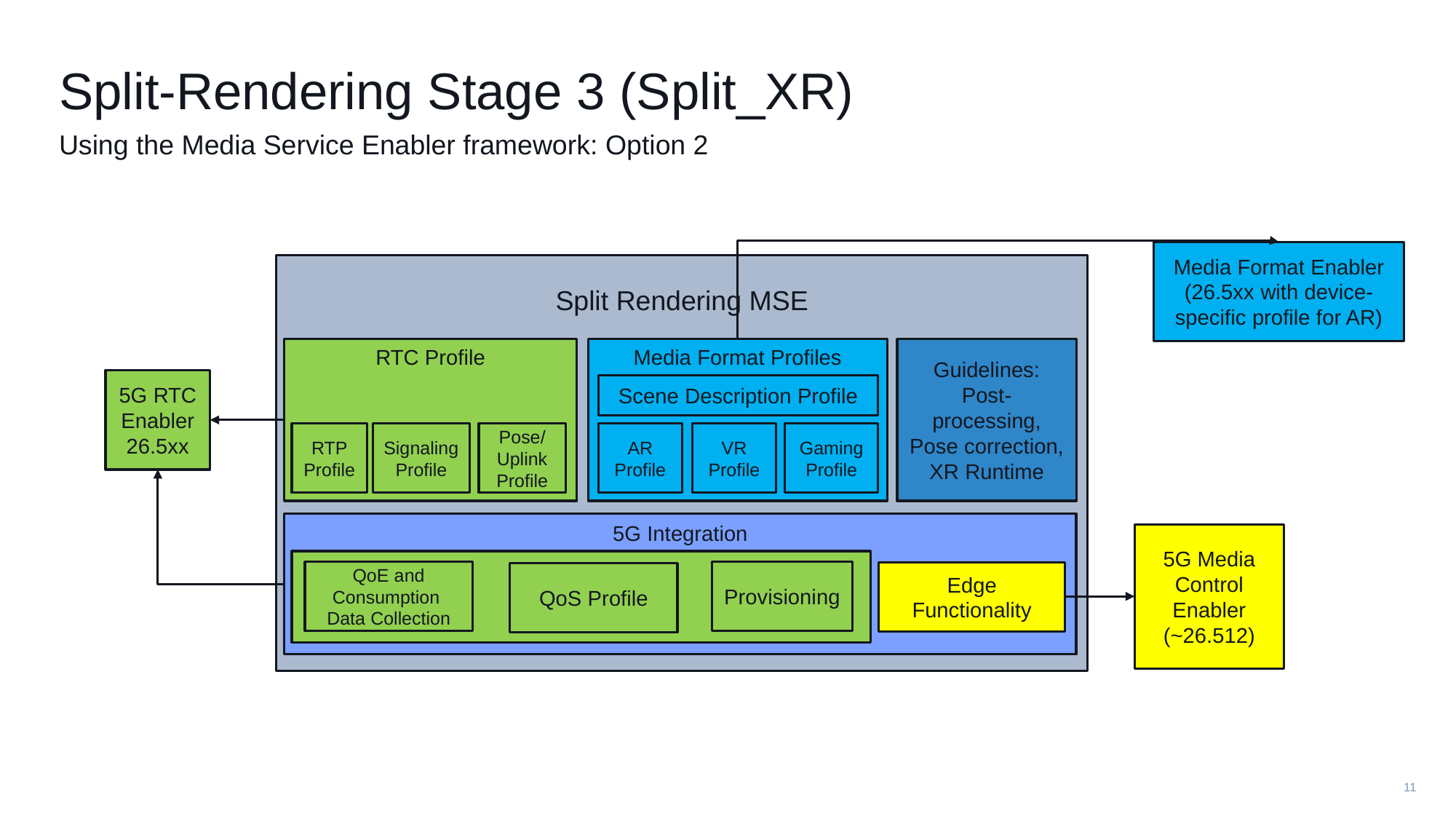

# Split-Rendering Stage 3 (Split_XR)
Using the Media Service Enabler framework: Option 2
Media Format Enabler
(26.5xx with device-specific profile for AR)
Split Rendering MSE

RTC Profile

Media Format Profiles

Scene Description Profile
AR Profile
VR Profile
Gaming Profile
Guidelines: Post-processing, Pose correction,
XR Runtime
5G RTC Enabler
26.5xx
RTP Profile
Signaling Profile
Pose/
Uplink
Profile
5G Integration

5G Media Control Enabler
(~26.512)

QoE and Consumption
Data Collection
Provisioning
Edge Functionality
QoS Profile